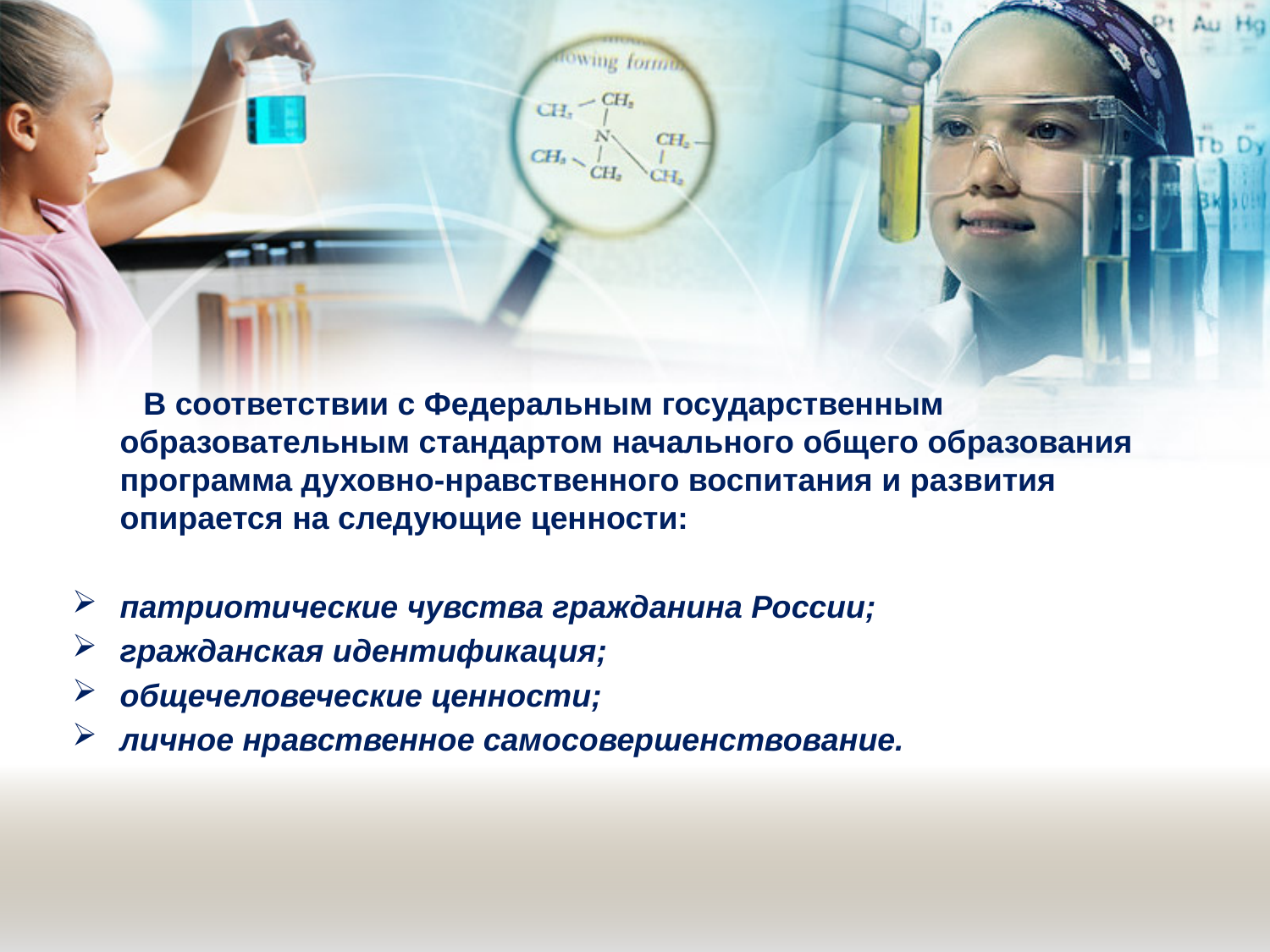

В соответствии с Федеральным государственным образовательным стандартом начального общего образования программа духовно-нравственного воспитания и развития опирается на следующие ценности:

патриотические чувства гражданина России;
гражданская идентификация;
общечеловеческие ценности;
личное нравственное самосовершенствование.